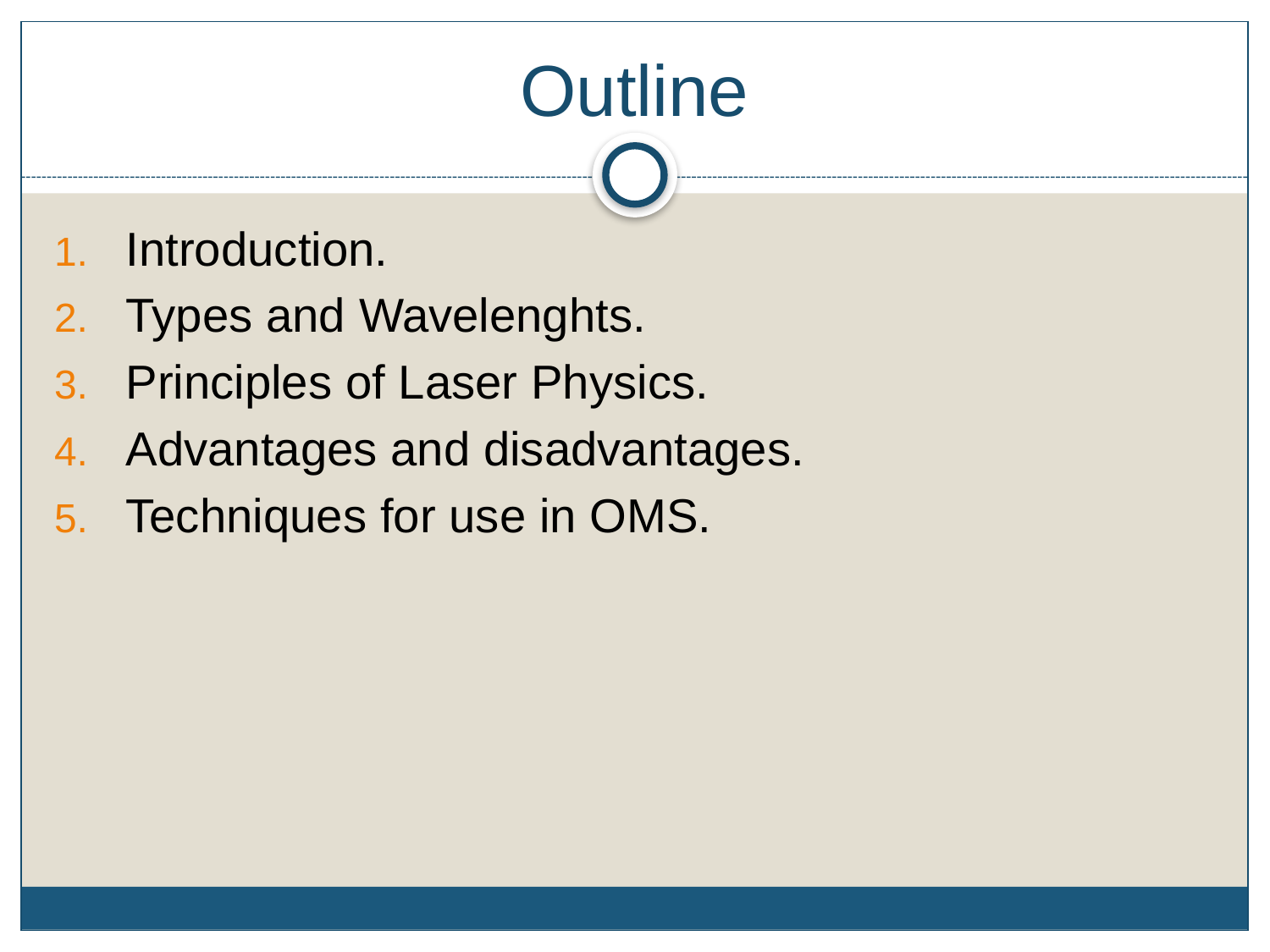

# Outline
Introduction.
Types and Wavelenghts.
Principles of Laser Physics.
Advantages and disadvantages.
Techniques for use in OMS.